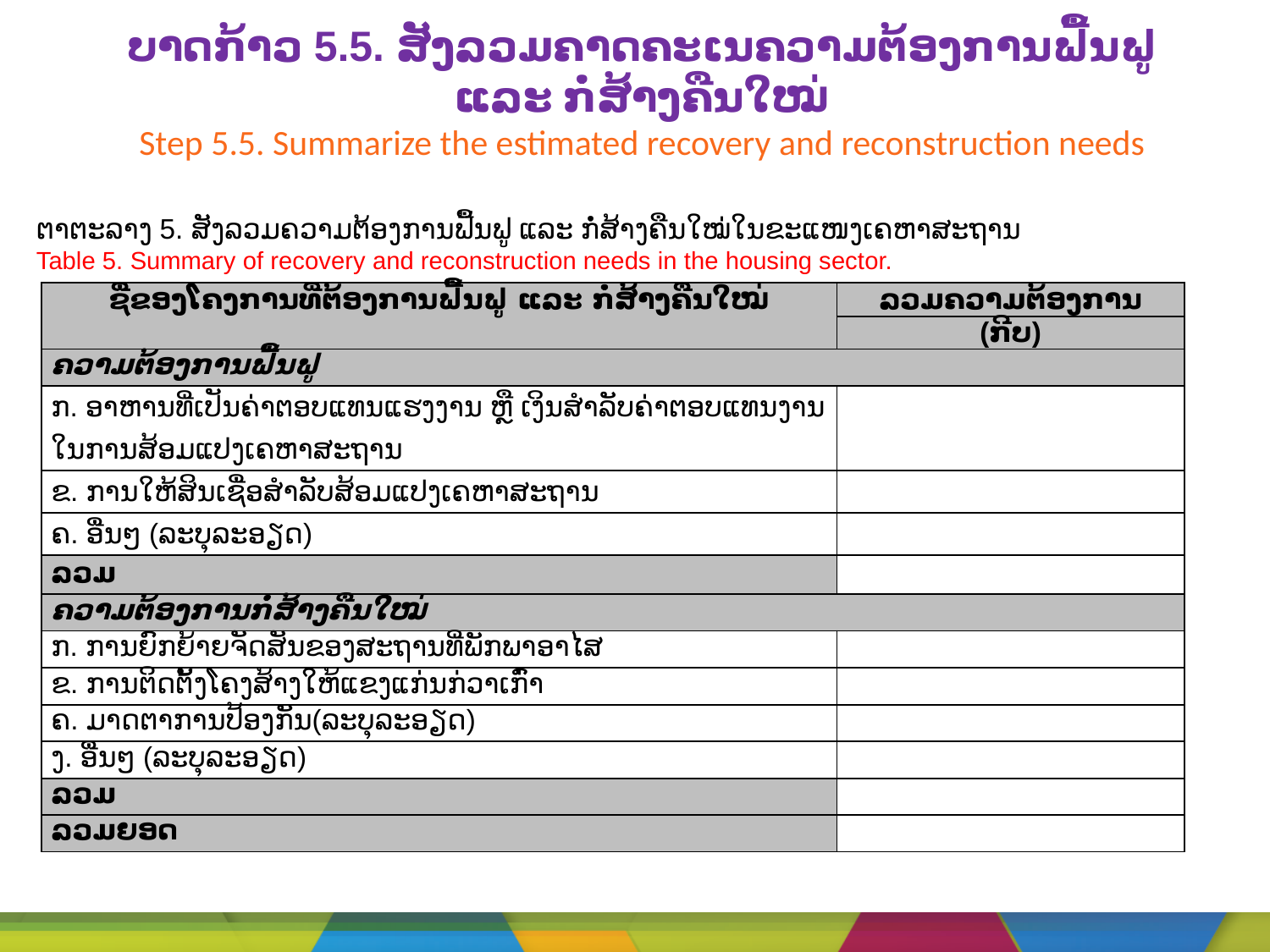

# ບາດກ້າວ 5.5. ສັງລວມຄາດຄະເນຄວາມຕ້ອງການຟື້ນຟູ ແລະ ກໍ່ສ້າງຄືນໃໝ່ Step 5.5. Summarize the estimated recovery and reconstruction needs
ຕາຕະລາງ 5. ສັງລວມຄວາມຕ້ອງການຟື້ນຟູ ແລະ ກໍ່ສ້າງຄືນໃໝ່ໃນຂະແໜງເຄຫາສະຖານ
Table 5. Summary of recovery and reconstruction needs in the housing sector.
| ຊື່ຂອງໂຄງການທີ່ຕ້ອງການຟື້ນຟູ ແລະ ກໍ່ສ້າງຄືນໃໝ່ | ລວມຄວາມຕ້ອງການ |
| --- | --- |
|  | (ກີບ) |
| ຄວາມຕ້ອງການຟື້ນຟູ |  |
| ກ. ອາຫານທີ່ເປັນຄ່າຕອບແທນແຮງງານ ຫຼື ເງິນສຳລັບຄ່າຕອບແທນງານໃນການສ້ອມແປງເຄຫາສະຖານ |  |
| ຂ. ການໃຫ້ສິນເຊື່ອສຳລັບສ້ອມແປງເຄຫາສະຖານ |  |
| ຄ. ອື່ນໆ (ລະບຸລະອຽດ) |  |
| ລວມ |  |
| ຄວາມຕ້ອງການກໍ່ສ້າງຄືນໃໝ່ |  |
| ກ. ການຍົກຍ້າຍຈັດສັນຂອງສະຖານທີ່ພັກພາອາໄສ |  |
| ຂ. ການຕິດຕັ້ງໂຄງສ້າງໃຫ້ແຂງແກ່ນກ່ວາເກົ່າ |  |
| ຄ. ມາດຕາການປ້ອງກັນ(ລະບຸລະອຽດ) |  |
| ງ. ອື່ນໆ (ລະບຸລະອຽດ) |  |
| ລວມ |  |
| ລວມຍອດ |  |